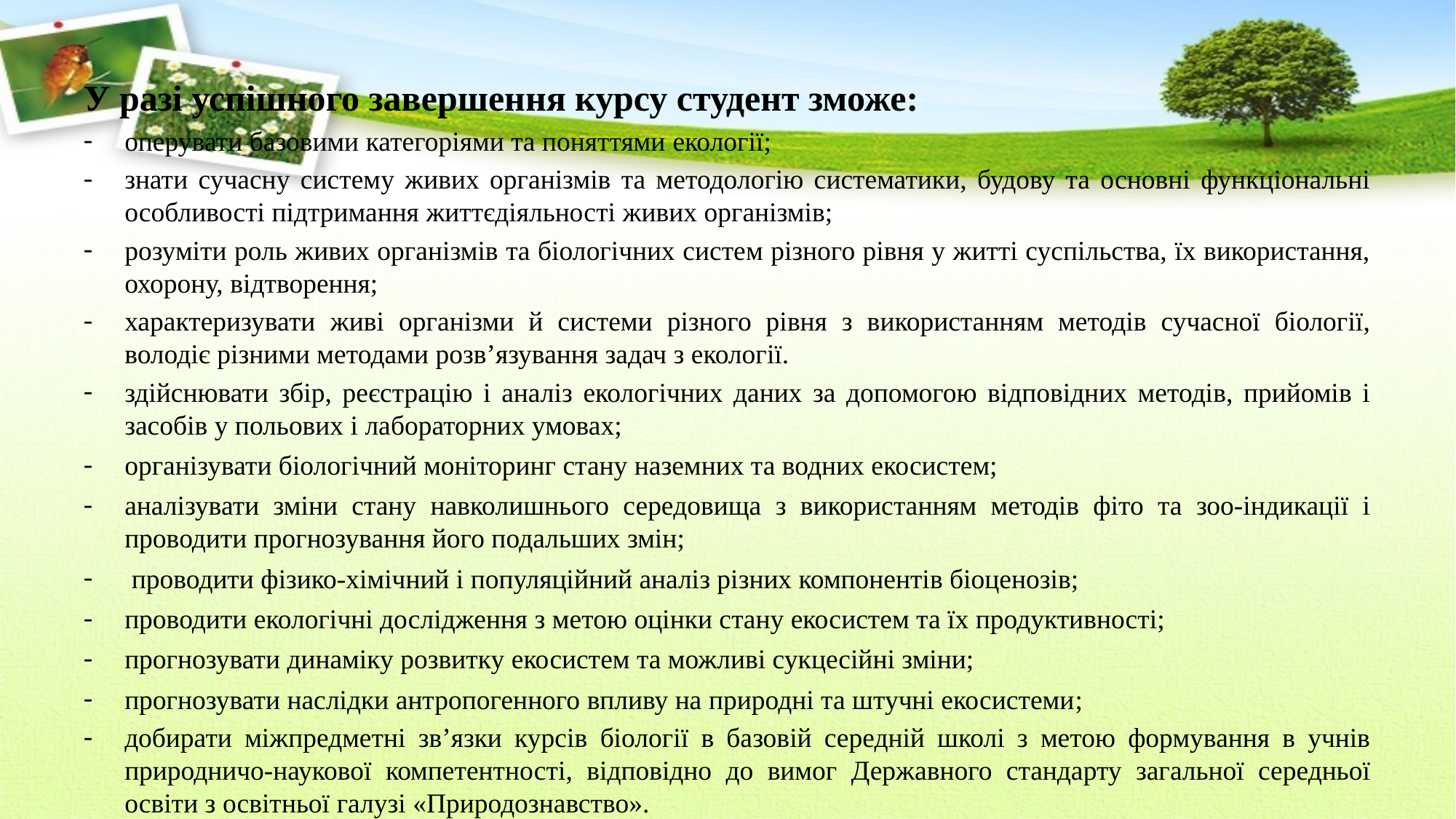

#
У разі успішного завершення курсу студент зможе:
оперувати базовими категоріями та поняттями екології;
знати сучасну систему живих організмів та методологію систематики, будову та основні функціональні особливості підтримання життєдіяльності живих організмів;
розуміти роль живих організмів та біологічних систем різного рівня у житті суспільства, їх використання, охорону, відтворення;
характеризувати живі організми й системи різного рівня з використанням методів сучасної біології, володіє різними методами розв’язування задач з екології.
здійснювати збір, реєстрацію і аналіз екологічних даних за допомогою відповідних методів, прийомів і засобів у польових і лабораторних умовах;
організувати біологічний моніторинг стану наземних та водних екосистем;
аналізувати зміни стану навколишнього середовища з використанням методів фіто та зоо-індикації і проводити прогнозування його подальших змін;
 проводити фізико-хімічний і популяційний аналіз різних компонентів біоценозів;
проводити екологічні дослідження з метою оцінки стану екосистем та їх продуктивності;
прогнозувати динаміку розвитку екосистем та можливі сукцесійні зміни;
прогнозувати наслідки антропогенного впливу на природні та штучні екосистеми;
добирати міжпредметні зв’язки курсів біології в базовій середній школі з метою формування в учнів природничо-наукової компетентності, відповідно до вимог Державного стандарту загальної середньої освіти з освітньої галузі «Природознавство».